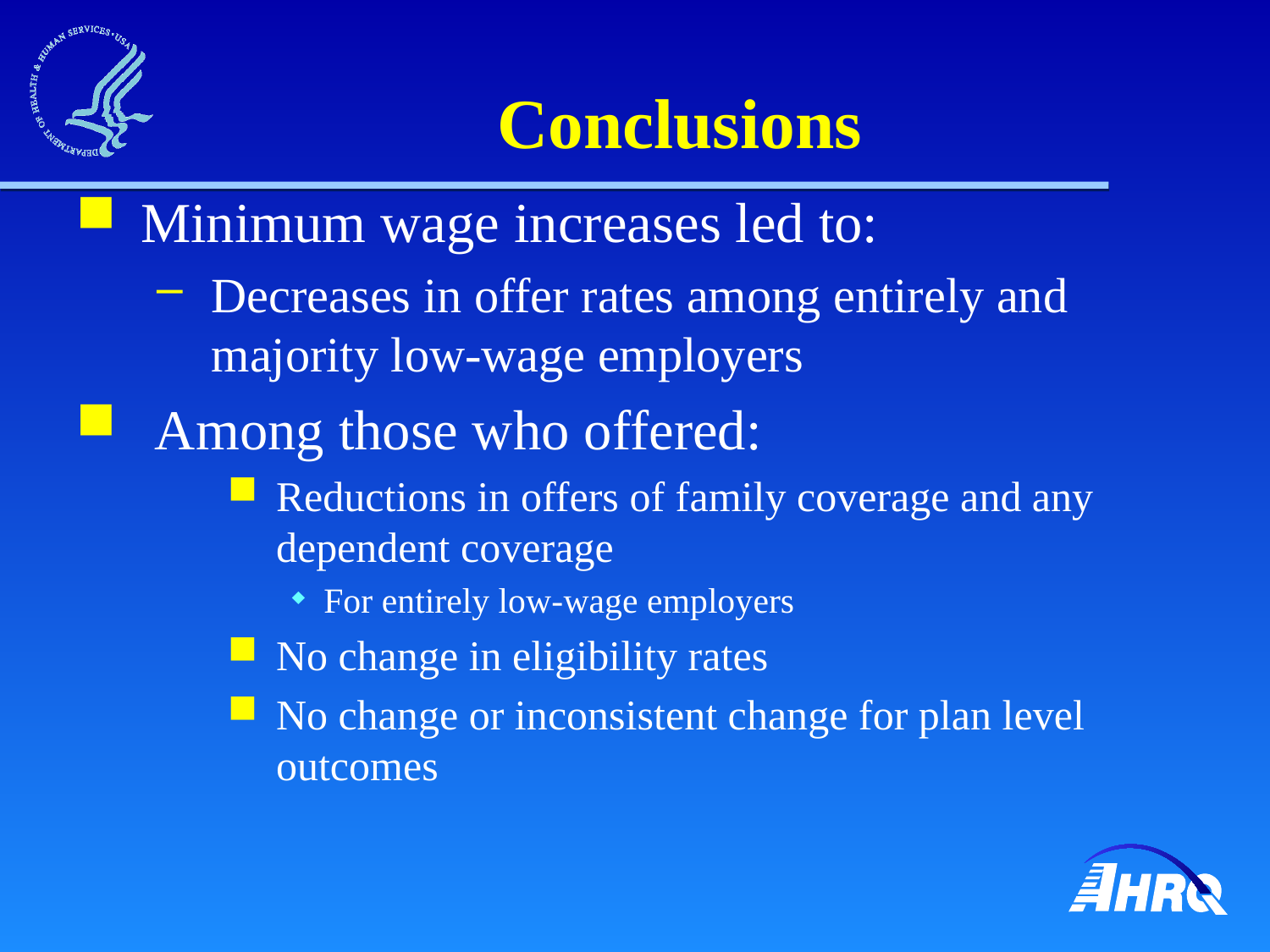

# Conclusions
Minimum wage increases led to:
Decreases in offer rates among entirely and majority low-wage employers
 Among those who offered:
Reductions in offers of family coverage and any dependent coverage
For entirely low-wage employers
No change in eligibility rates
No change or inconsistent change for plan level outcomes